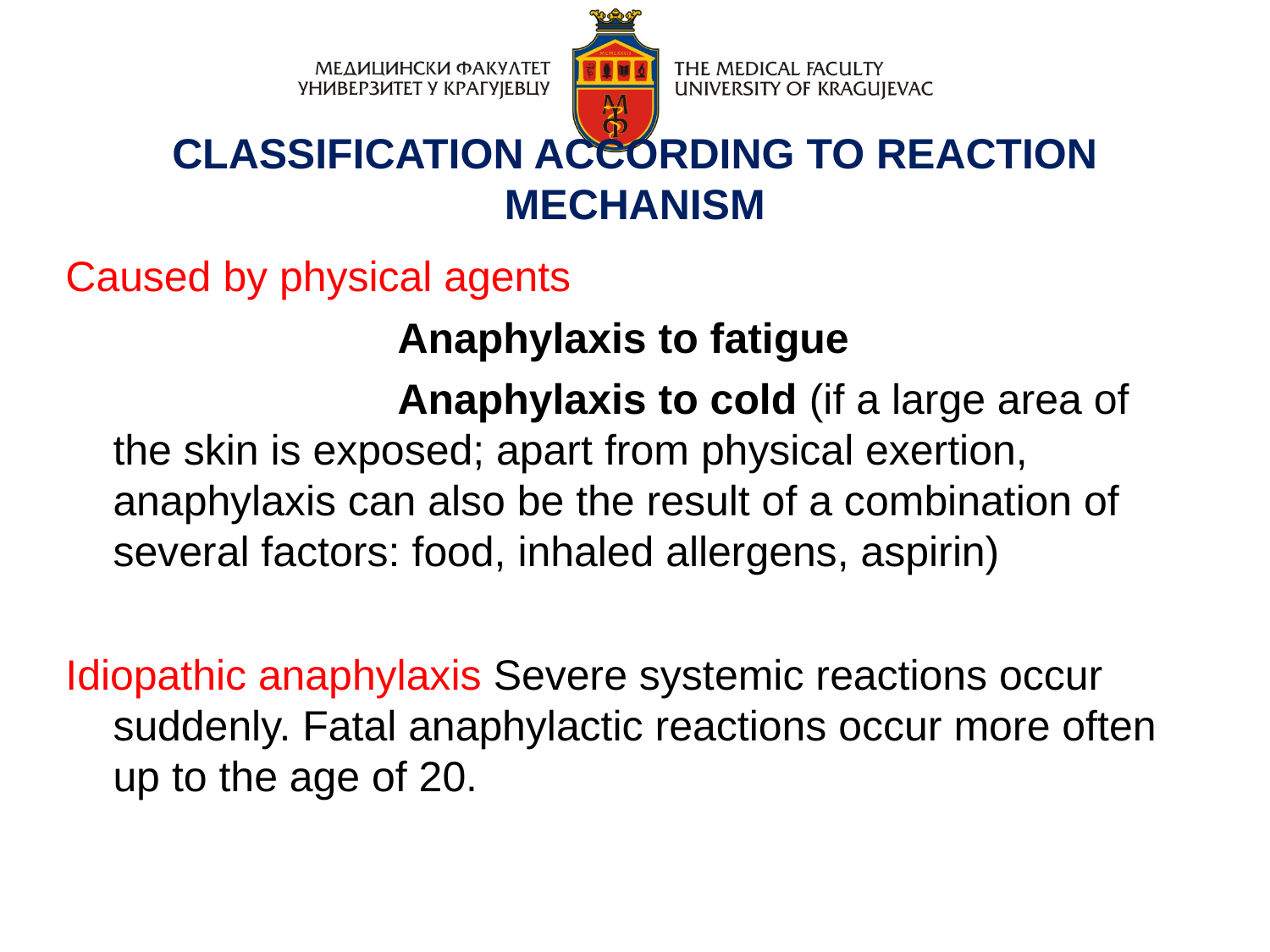

CLASSIFICATION ACCORDING TO REACTION MECHANISM
Caused by physical agents
                            Anaphylaxis to fatigue
                            Anaphylaxis to cold (if a large area of the skin is exposed; apart from physical exertion, anaphylaxis can also be the result of a combination of several factors: food, inhaled allergens, aspirin)

Idiopathic anaphylaxis Severe systemic reactions occur suddenly. Fatal anaphylactic reactions occur more often up to the age of 20.